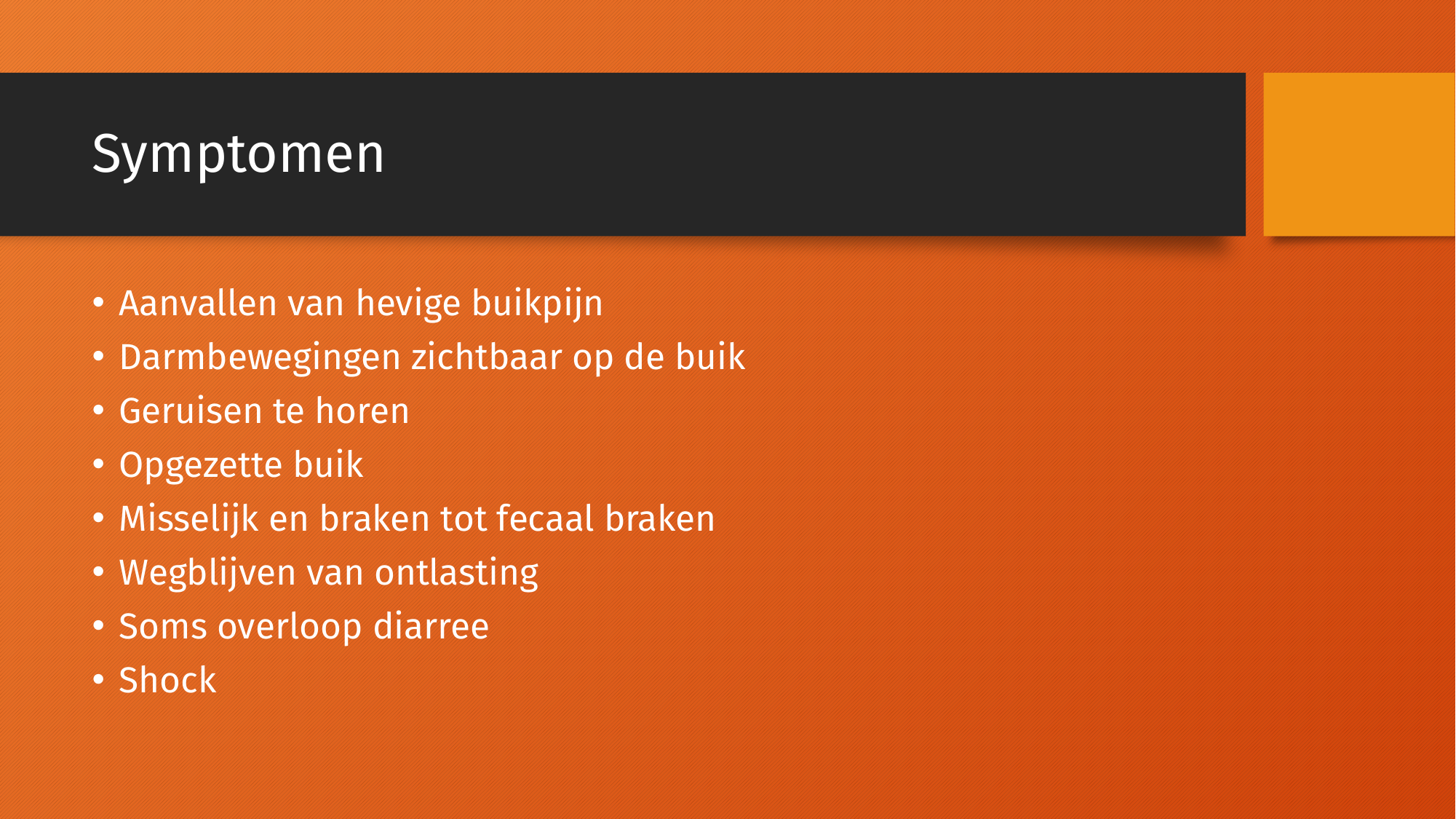

# Symptomen
Aanvallen van hevige buikpijn
Darmbewegingen zichtbaar op de buik
Geruisen te horen
Opgezette buik
Misselijk en braken tot fecaal braken
Wegblijven van ontlasting
Soms overloop diarree
Shock